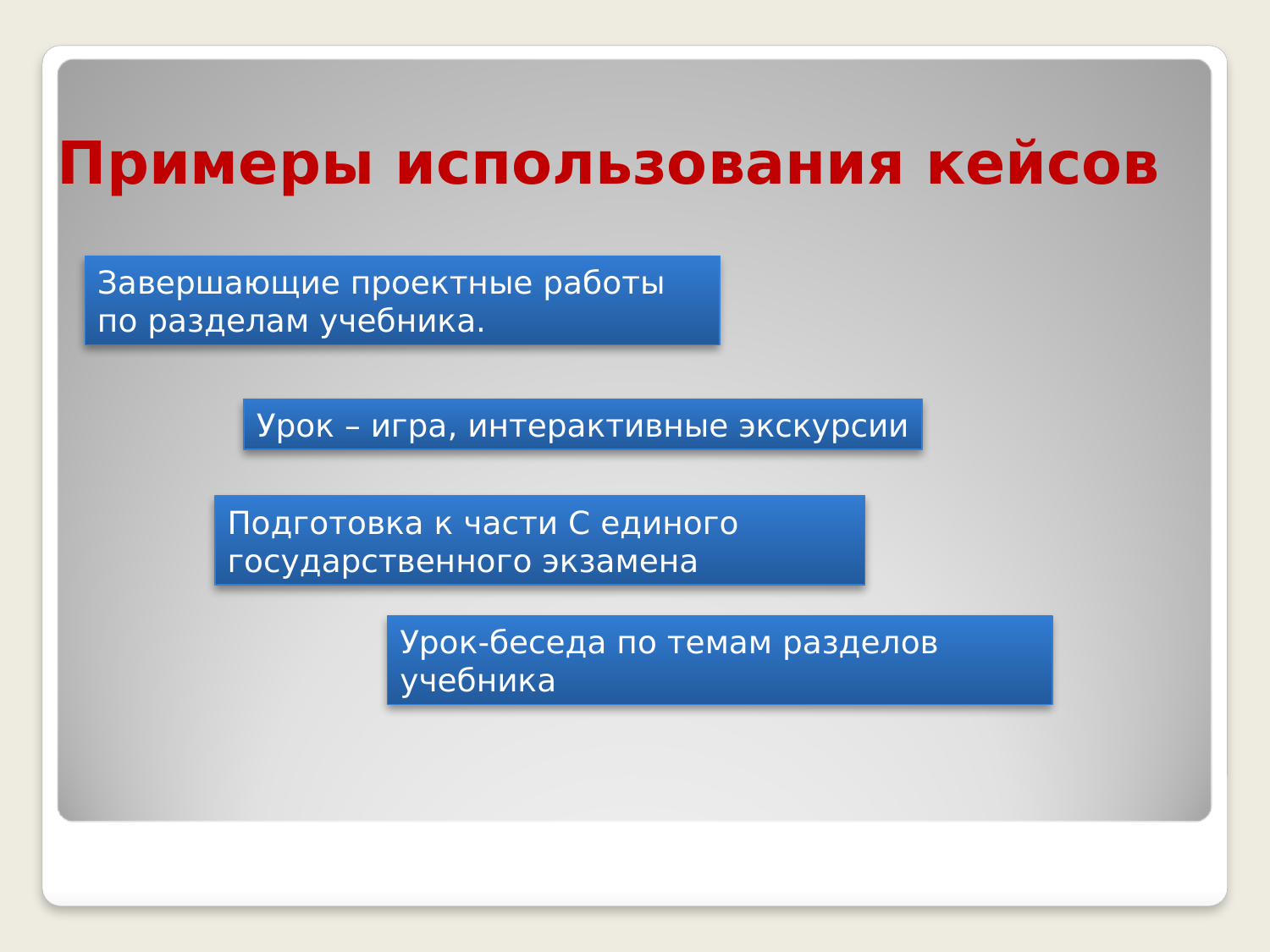

# Примеры использования кейсов
Завершающие проектные работы по разделам учебника.
Урок – игра, интерактивные экскурсии
Подготовка к части С единого государственного экзамена
Урок-беседа по темам разделов учебника